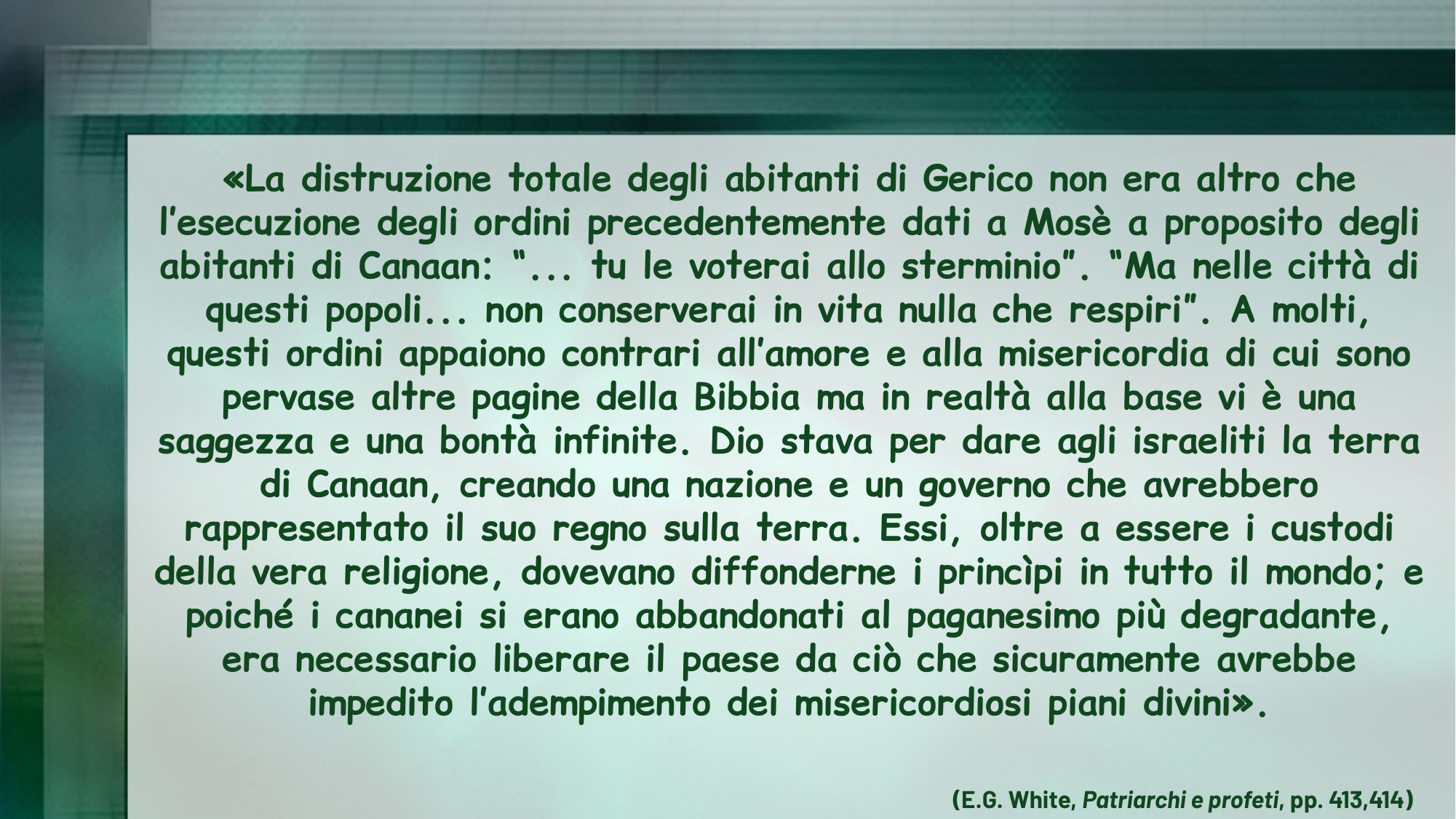

«La distruzione totale degli abitanti di Gerico non era altro che l’esecuzione degli ordini precedentemente dati a Mosè a proposito degli abitanti di Canaan: “... tu le voterai allo sterminio”. “Ma nelle città di questi popoli... non conserverai in vita nulla che respiri”. A molti, questi ordini appaiono contrari all’amore e alla misericordia di cui sono pervase altre pagine della Bibbia ma in realtà alla base vi è una saggezza e una bontà infinite. Dio stava per dare agli israeliti la terra di Canaan, creando una nazione e un governo che avrebbero rappresentato il suo regno sulla terra. Essi, oltre a essere i custodi della vera religione, dovevano diffonderne i princìpi in tutto il mondo; e poiché i cananei si erano abbandonati al paganesimo più degradante, era necessario liberare il paese da ciò che sicuramente avrebbe impedito l’adempimento dei misericordiosi piani divini».
(E.G. White, Patriarchi e profeti, pp. 413,414)